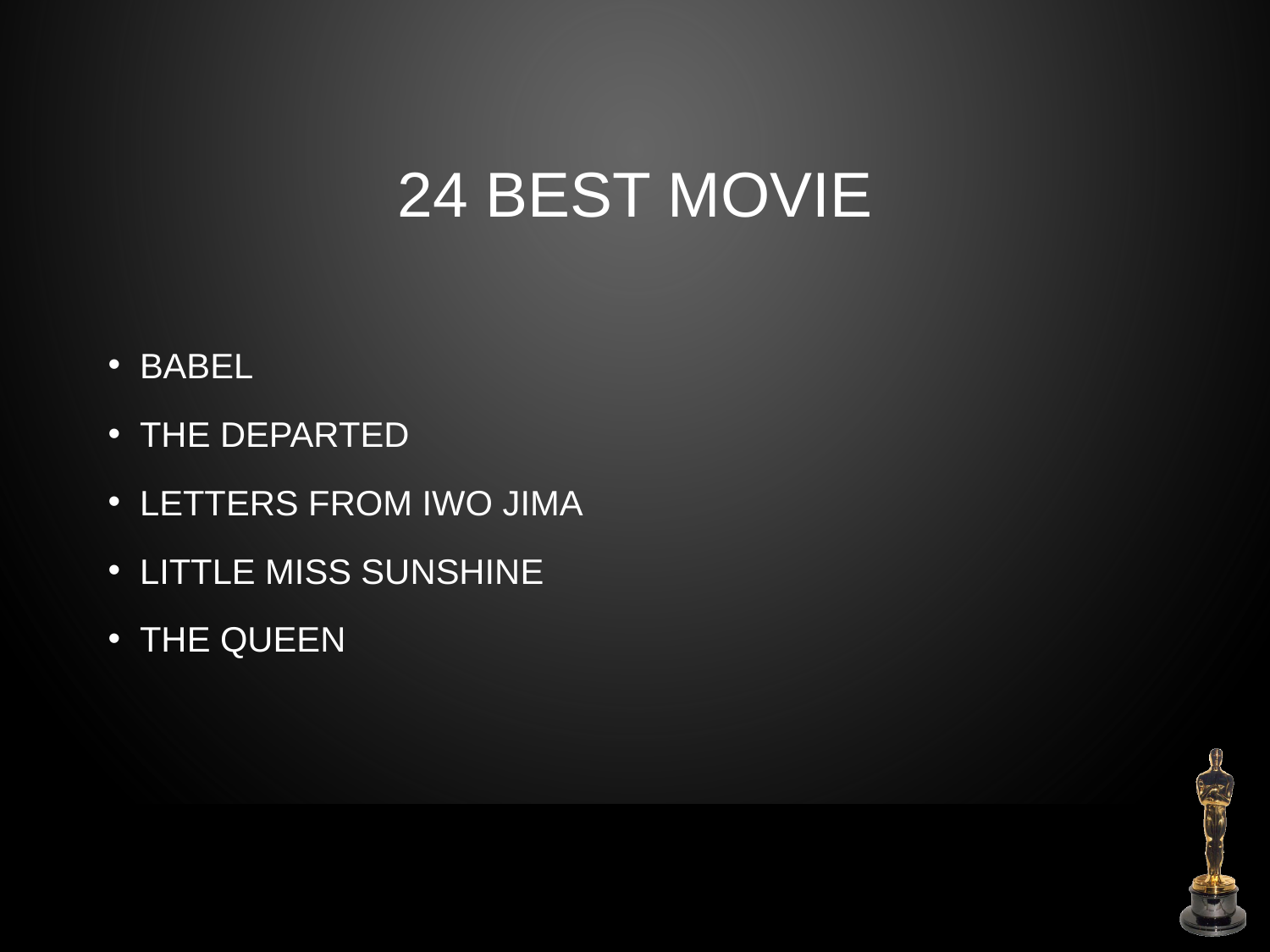

# 24 Best Movie
Babel
The Departed
Letters From Iwo Jima
Little Miss Sunshine
The Queen